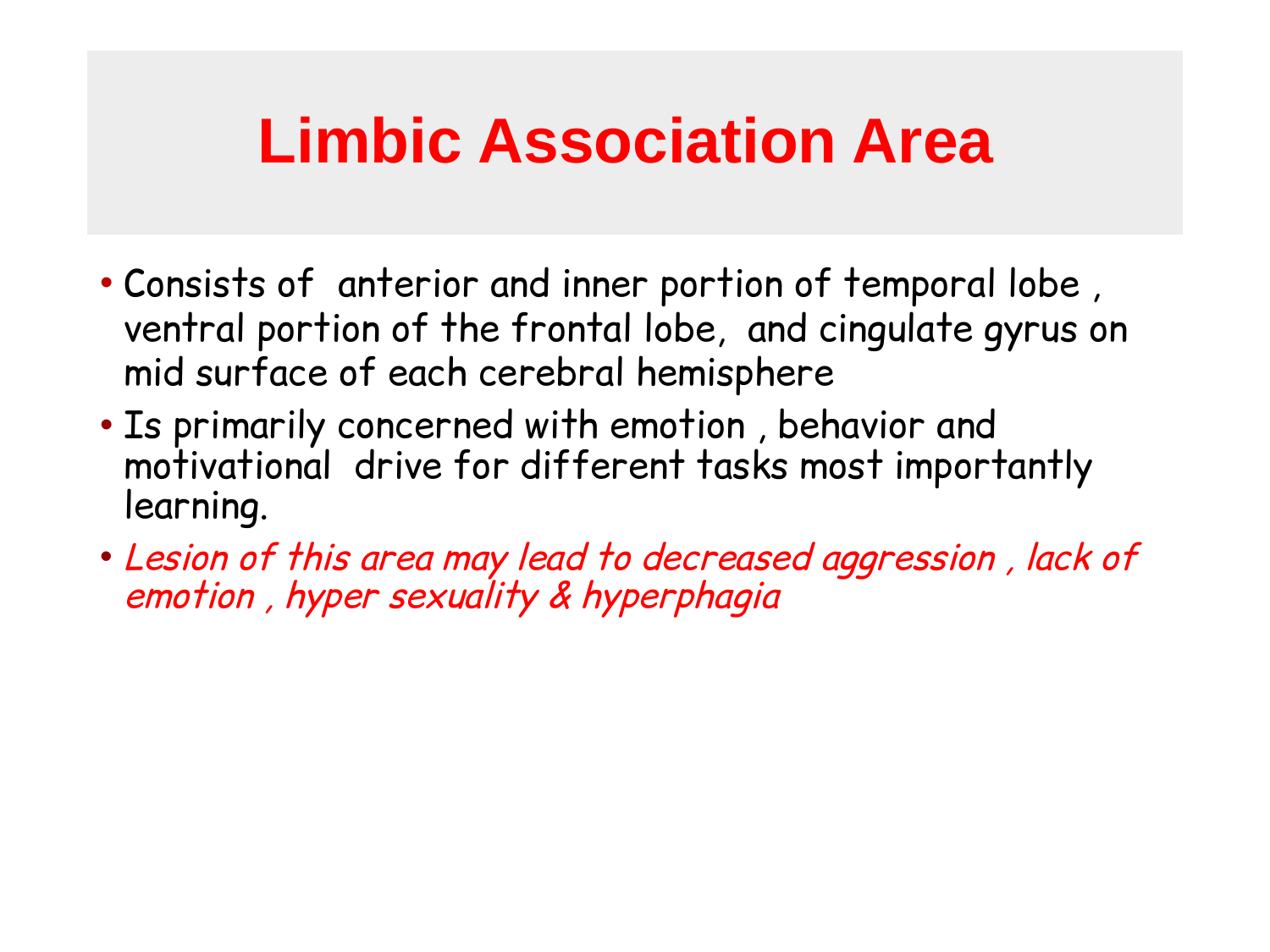

# Limbic Association Area
Consists of  anterior and inner portion of temporal lobe , ventral portion of the frontal lobe,  and cingulate gyrus on mid surface of each cerebral hemisphere
Is primarily concerned with emotion , behavior and motivational  drive for different tasks most importantly learning.
Lesion of this area may lead to decreased aggression , lack of emotion , hyper sexuality & hyperphagia